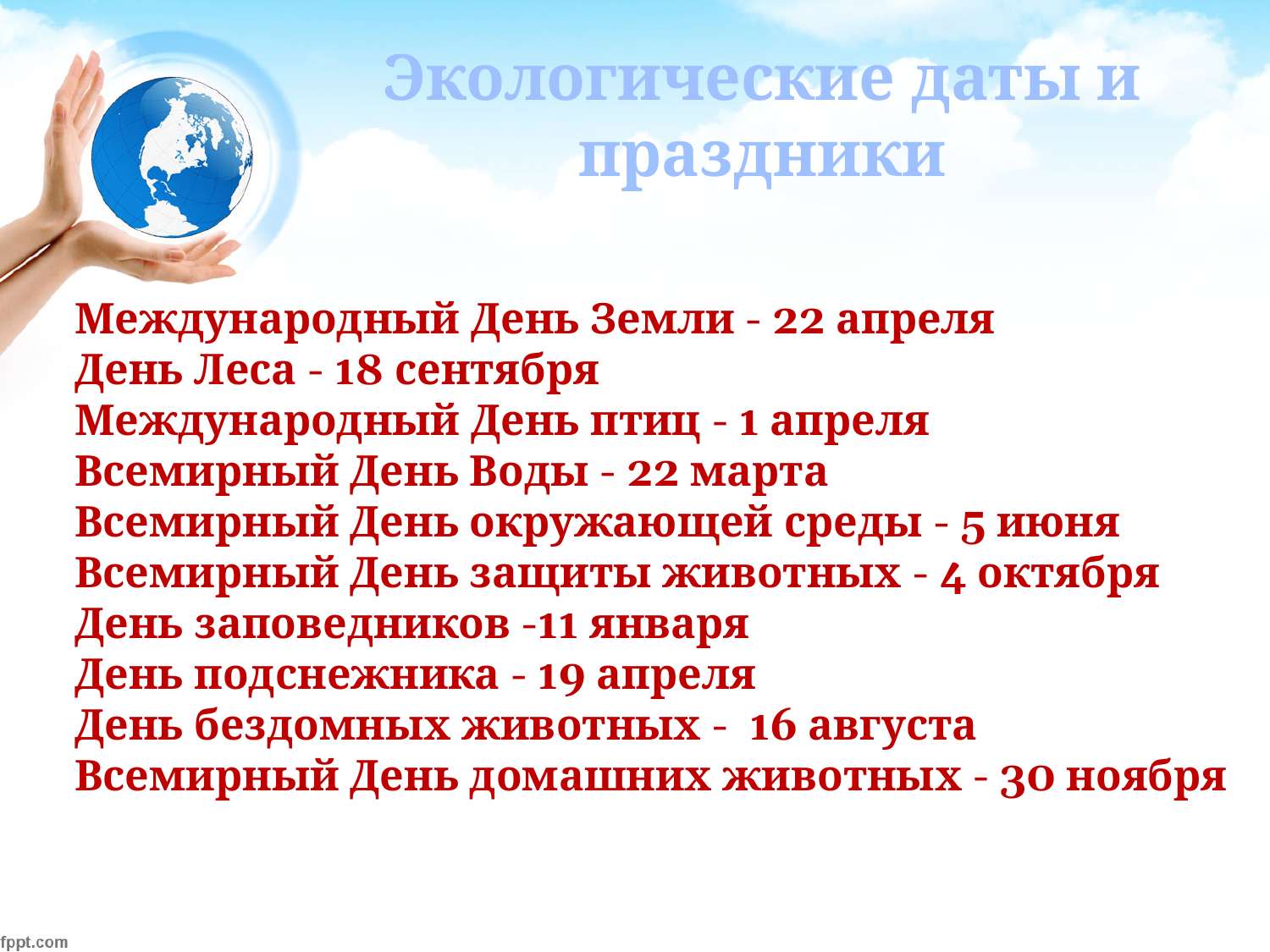

Экологические даты и праздники
Международный День Земли - 22 апреля
День Леса - 18 сентября
Международный День птиц - 1 апреля
Всемирный День Воды - 22 марта
Всемирный День окружающей среды - 5 июня
Всемирный День защиты животных - 4 октября
День заповедников -11 января
День подснежника - 19 апреля
День бездомных животных -  16 августа
Всемирный День домашних животных - 30 ноября